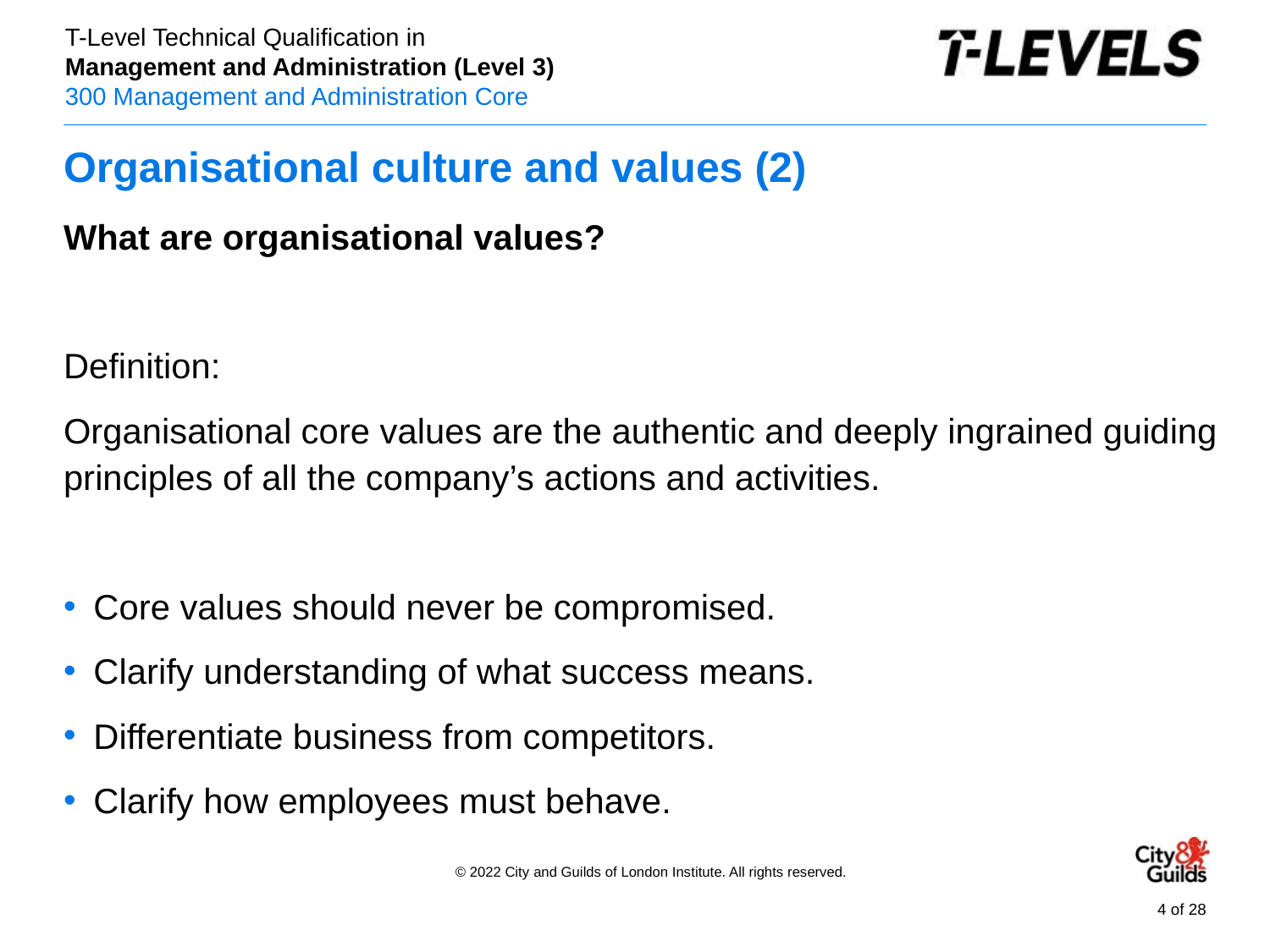

# Organisational culture and values (2)
What are organisational values?

Definition:
Organisational core values are the authentic and deeply ingrained guiding principles of all the company’s actions and activities.

Core values should never be compromised.
Clarify understanding of what success means.
Differentiate business from competitors.
Clarify how employees must behave.